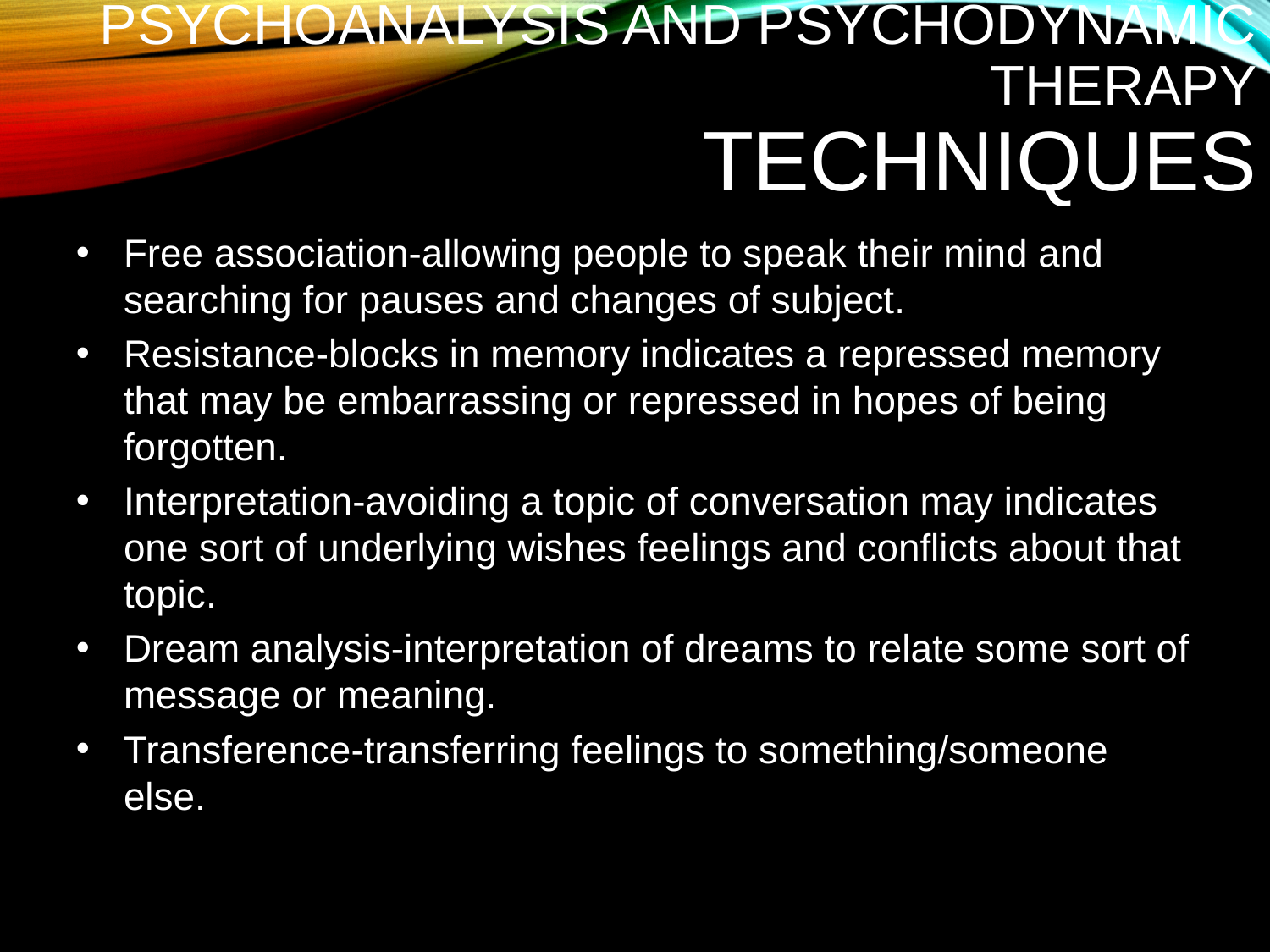

# Psychoanalysis and Psychodynamic Therapy Techniques
Free association-allowing people to speak their mind and searching for pauses and changes of subject.
Resistance-blocks in memory indicates a repressed memory that may be embarrassing or repressed in hopes of being forgotten.
Interpretation-avoiding a topic of conversation may indicates one sort of underlying wishes feelings and conflicts about that topic.
Dream analysis-interpretation of dreams to relate some sort of message or meaning.
Transference-transferring feelings to something/someone else.